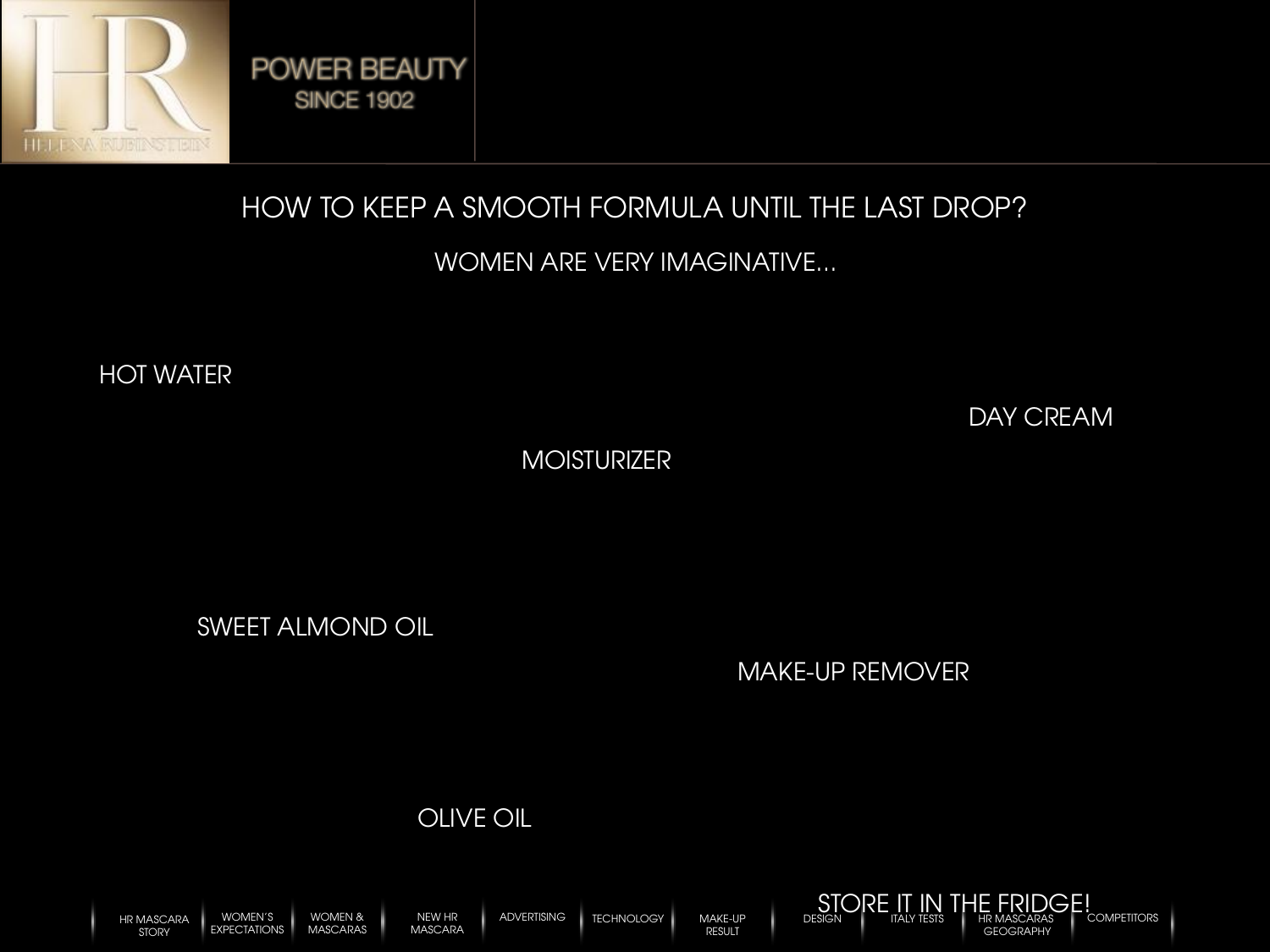

HOW TO KEEP A SMOOTH FORMULA UNTIL THE LAST DROP?

WOMEN ARE VERY IMAGINATIVE…
HOT WATER
DAY CREAM
MOISTURIZER
SWEET ALMOND OIL
MAKE-UP REMOVER
OLIVE OIL
STORE IT IN THE FRIDGE!